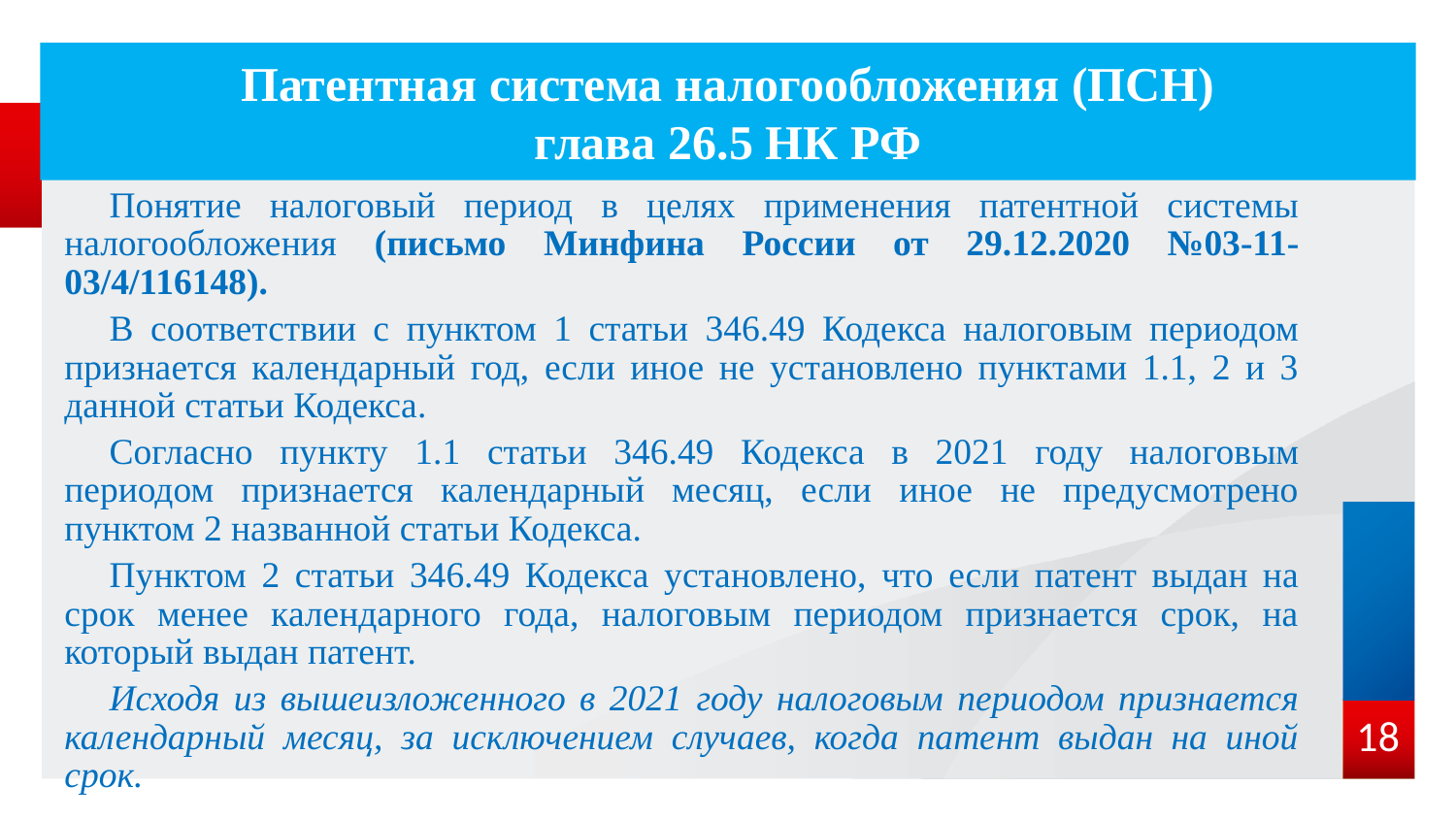

# Патентная система налогообложения (ПСН) глава 26.5 НК РФ
Понятие налоговый период в целях применения патентной системы налогообложения (письмо Минфина России от 29.12.2020 №03-11-03/4/116148).
В соответствии с пунктом 1 статьи 346.49 Кодекса налоговым периодом признается календарный год, если иное не установлено пунктами 1.1, 2 и 3 данной статьи Кодекса.
Согласно пункту 1.1 статьи 346.49 Кодекса в 2021 году налоговым периодом признается календарный месяц, если иное не предусмотрено пунктом 2 названной статьи Кодекса.
Пунктом 2 статьи 346.49 Кодекса установлено, что если патент выдан на срок менее календарного года, налоговым периодом признается срок, на который выдан патент.
Исходя из вышеизложенного в 2021 году налоговым периодом признается календарный месяц, за исключением случаев, когда патент выдан на иной срок.

18